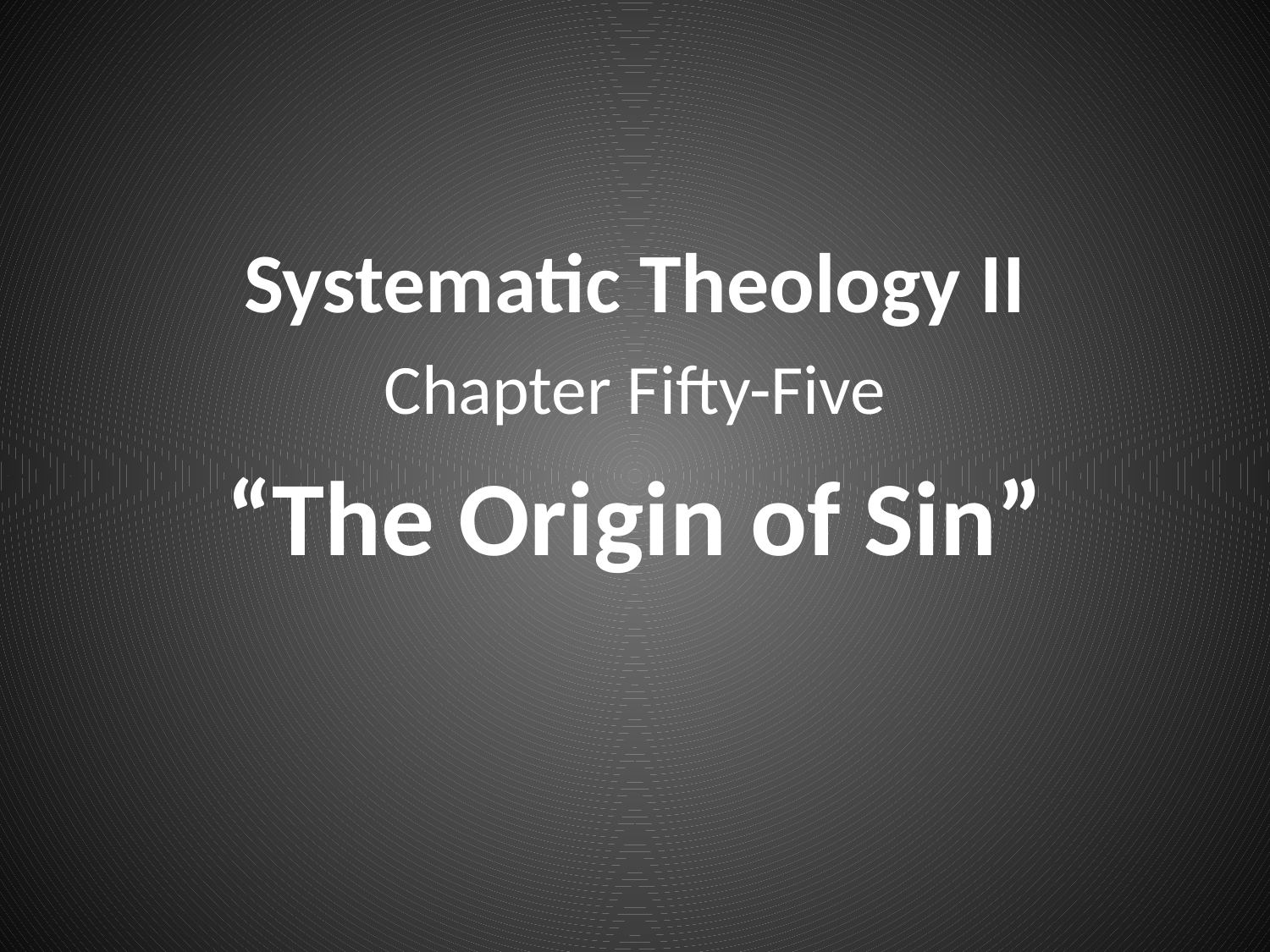

Systematic Theology II
Chapter Fifty-Five
“The Origin of Sin”